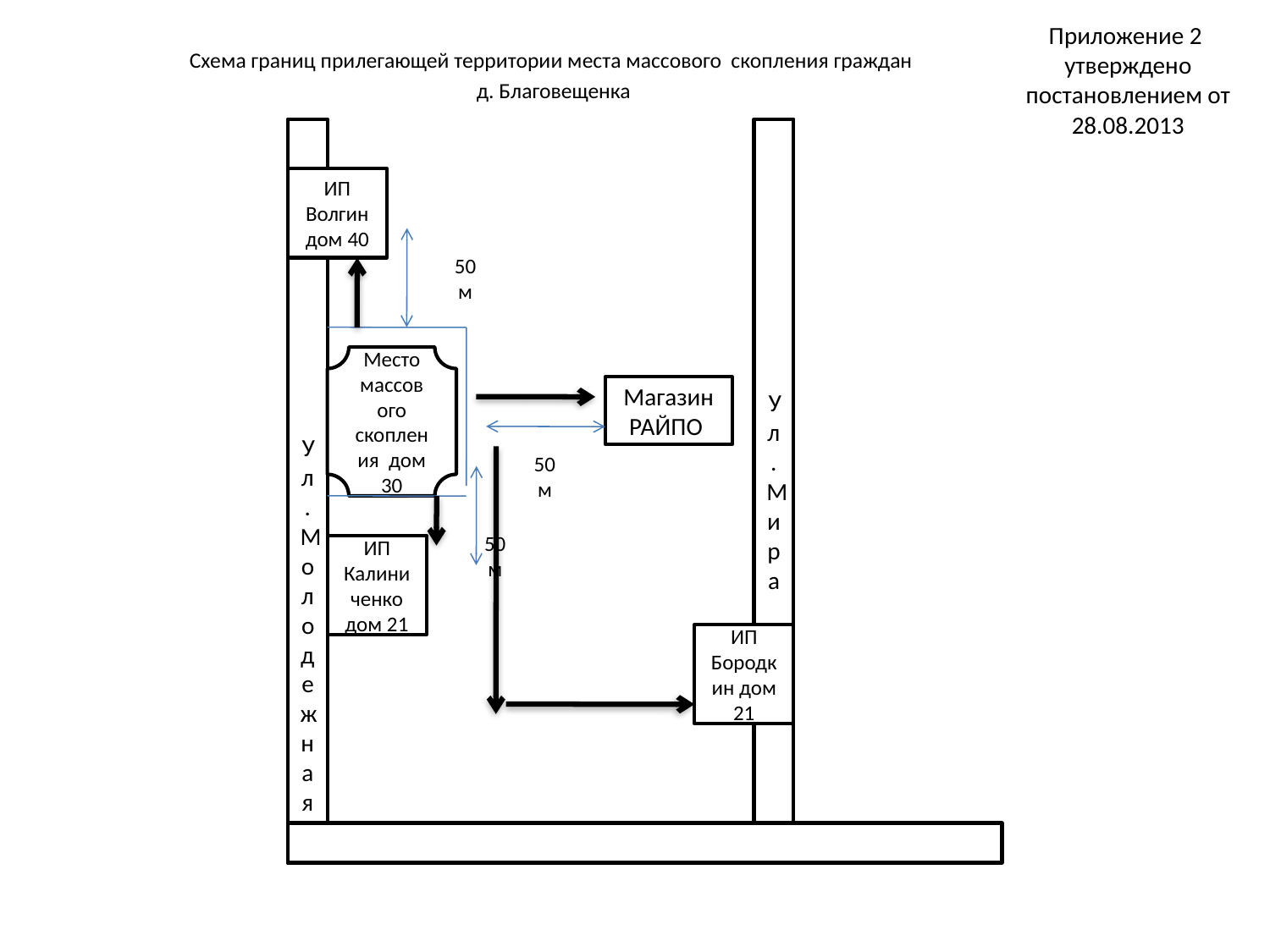

# Приложение 2 утверждено постановлением от 28.08.2013
Схема границ прилегающей территории места массового  скопления граждан
д. Благовещенка

Ул.
Молодежная
Ул. Мира
ИП Волгин дом 40
50 м
Место массового скопления  дом 30
Магазин РАЙПО

50 м
ИП Калиниченко дом 21
50 м
ИП Бородкин дом 21